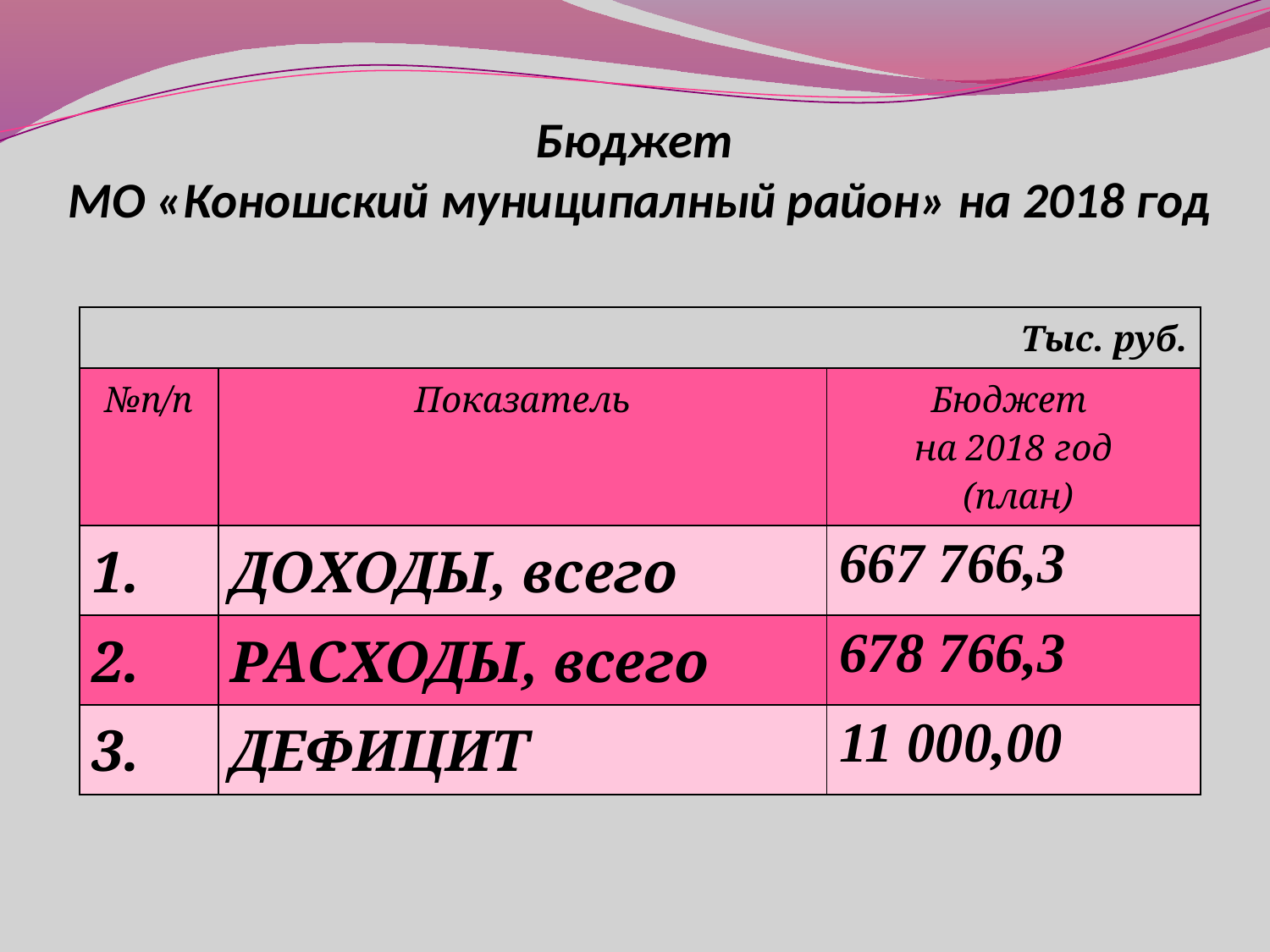

# Бюджет МО «Коношский муниципалный район» на 2018 год
| Тыс. руб. |  |  |
| --- | --- | --- |
| №п/п | Показатель | Бюджет на 2018 год (план) |
| 1. | ДОХОДЫ, всего | 667 766,3 |
| 2. | РАСХОДЫ, всего | 678 766,3 |
| 3. | ДЕФИЦИТ | 11 000,00 |